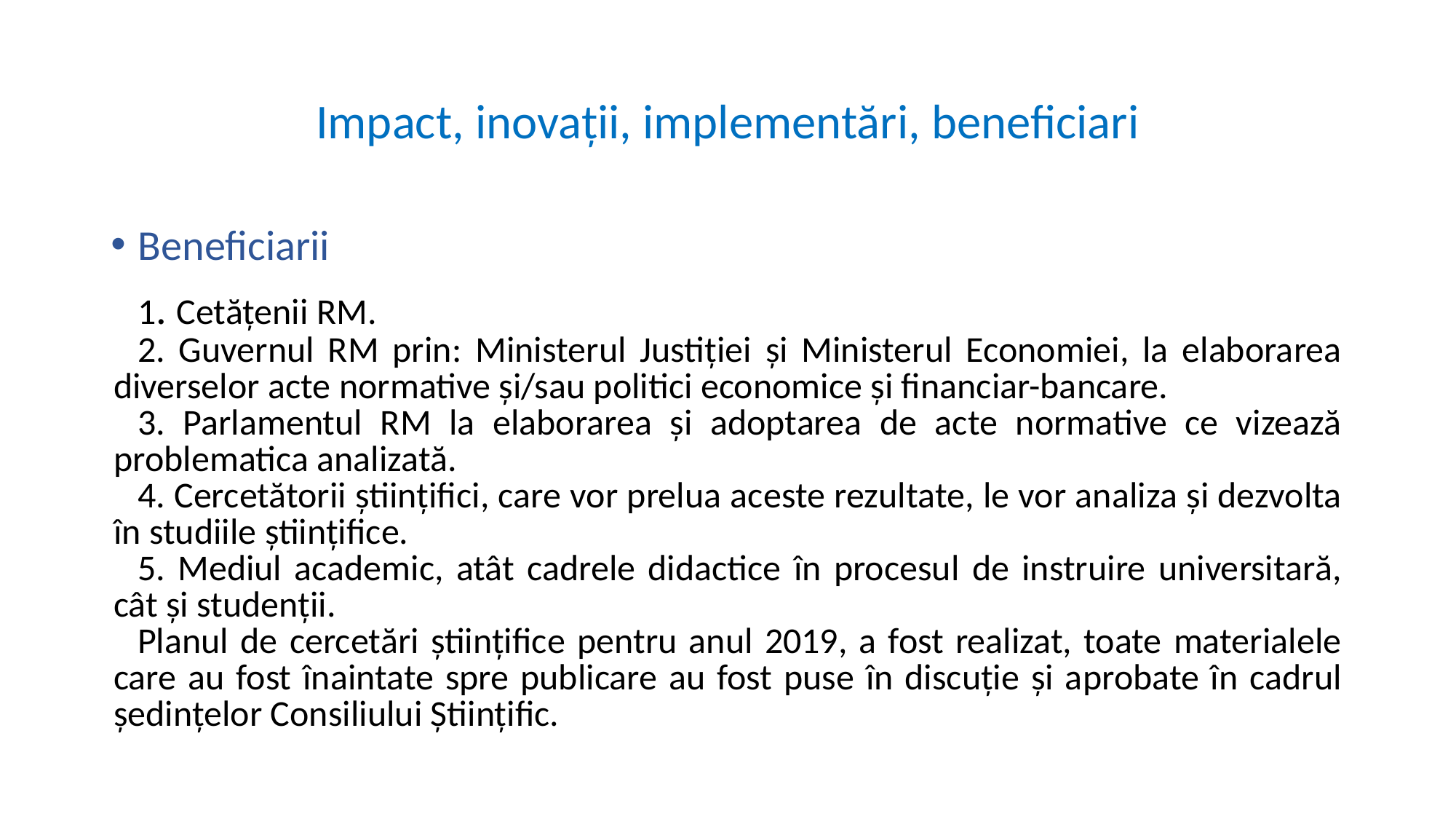

# Impact, inovații, implementări, beneficiari
Beneficiarii

| 1. Cetăţenii RM. 2. Guvernul RM prin: Ministerul Justiţiei şi Ministerul Economiei, la elaborarea diverselor acte normative şi/sau politici economice şi financiar-bancare. 3. Parlamentul RM la elaborarea şi adoptarea de acte normative ce vizează problematica analizată. 4. Cercetătorii ştiinţifici, care vor prelua aceste rezultate, le vor analiza şi dezvolta în studiile ştiinţifice. 5. Mediul academic, atât cadrele didactice în procesul de instruire universitară, cât şi studenţii. Planul de cercetări științifice pentru anul 2019, a fost realizat, toate materialele care au fost înaintate spre publicare au fost puse în discuție și aprobate în cadrul ședințelor Consiliului Științific. |
| --- |